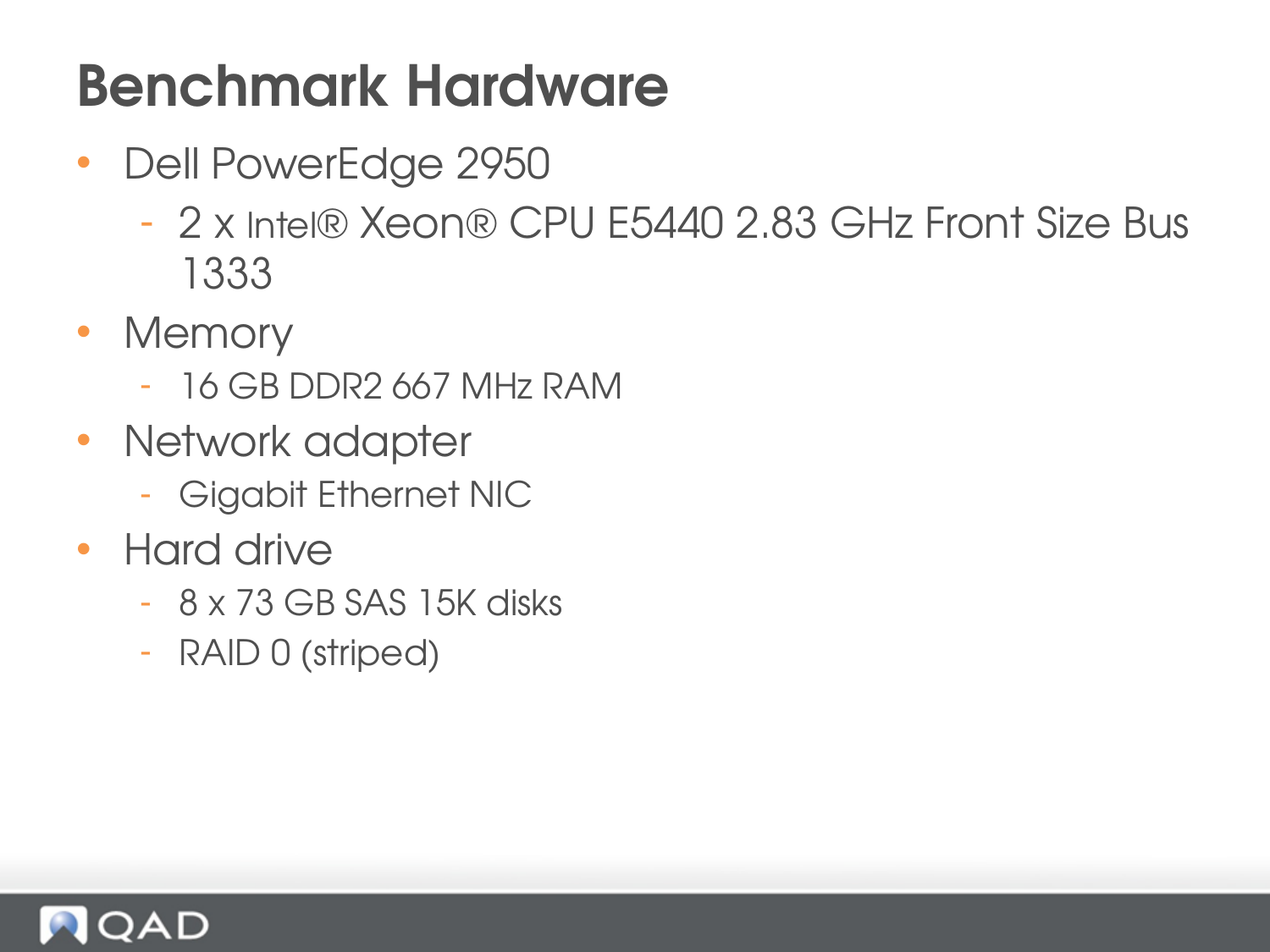

# Benchmark Hardware
Dell PowerEdge 2950
2 x Intel® Xeon® CPU E5440 2.83 GHz Front Size Bus 1333
Memory
16 GB DDR2 667 MHz RAM
Network adapter
Gigabit Ethernet NIC
Hard drive
8 x 73 GB SAS 15K disks
RAID 0 (striped)